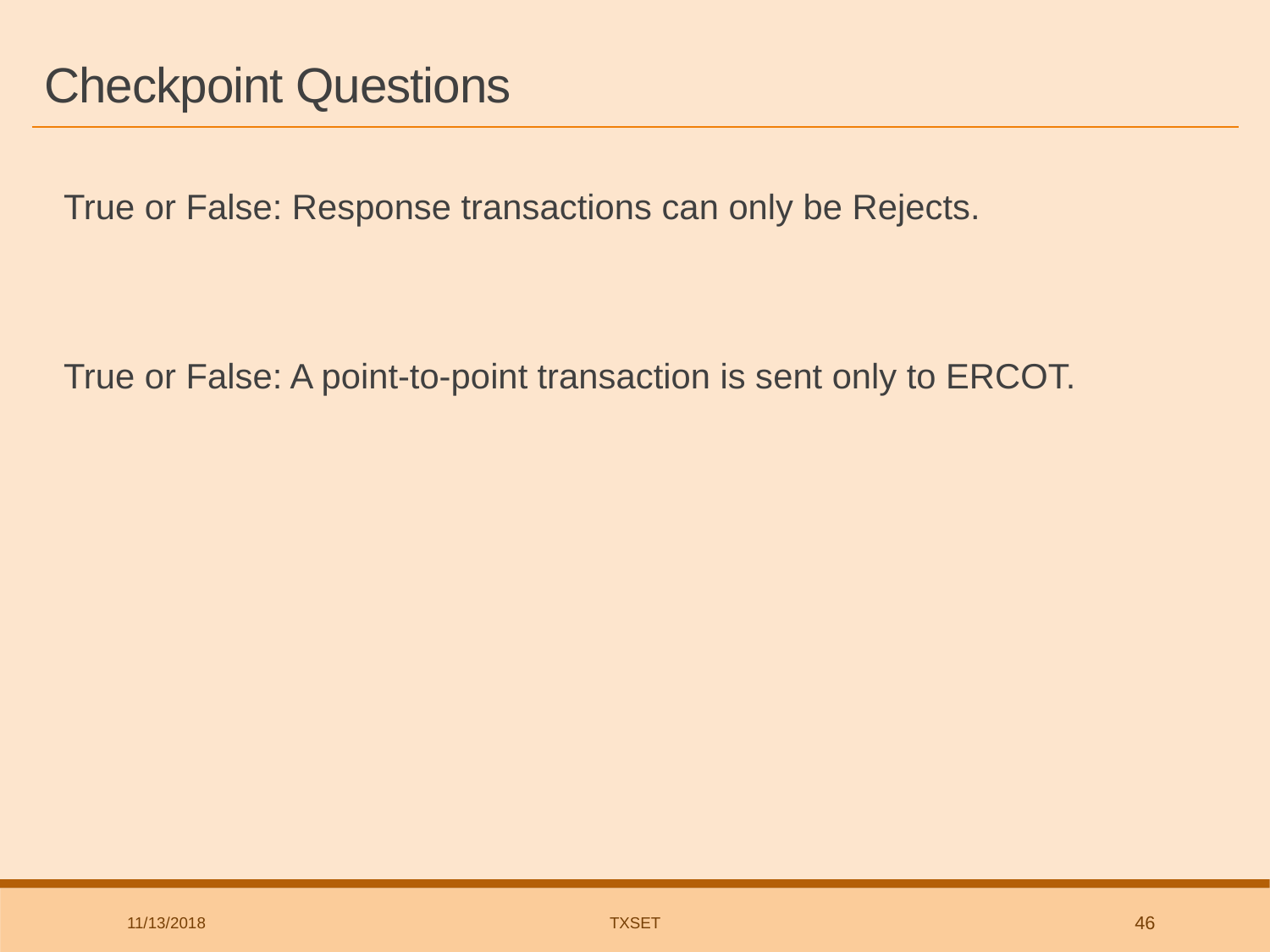

# Checkpoint Questions
True or False: Response transactions can only be Rejects.
FALSE
True or False: A point-to-point transaction is sent only to ERCOT.
FALSE

11/13/2018
TxSET
46